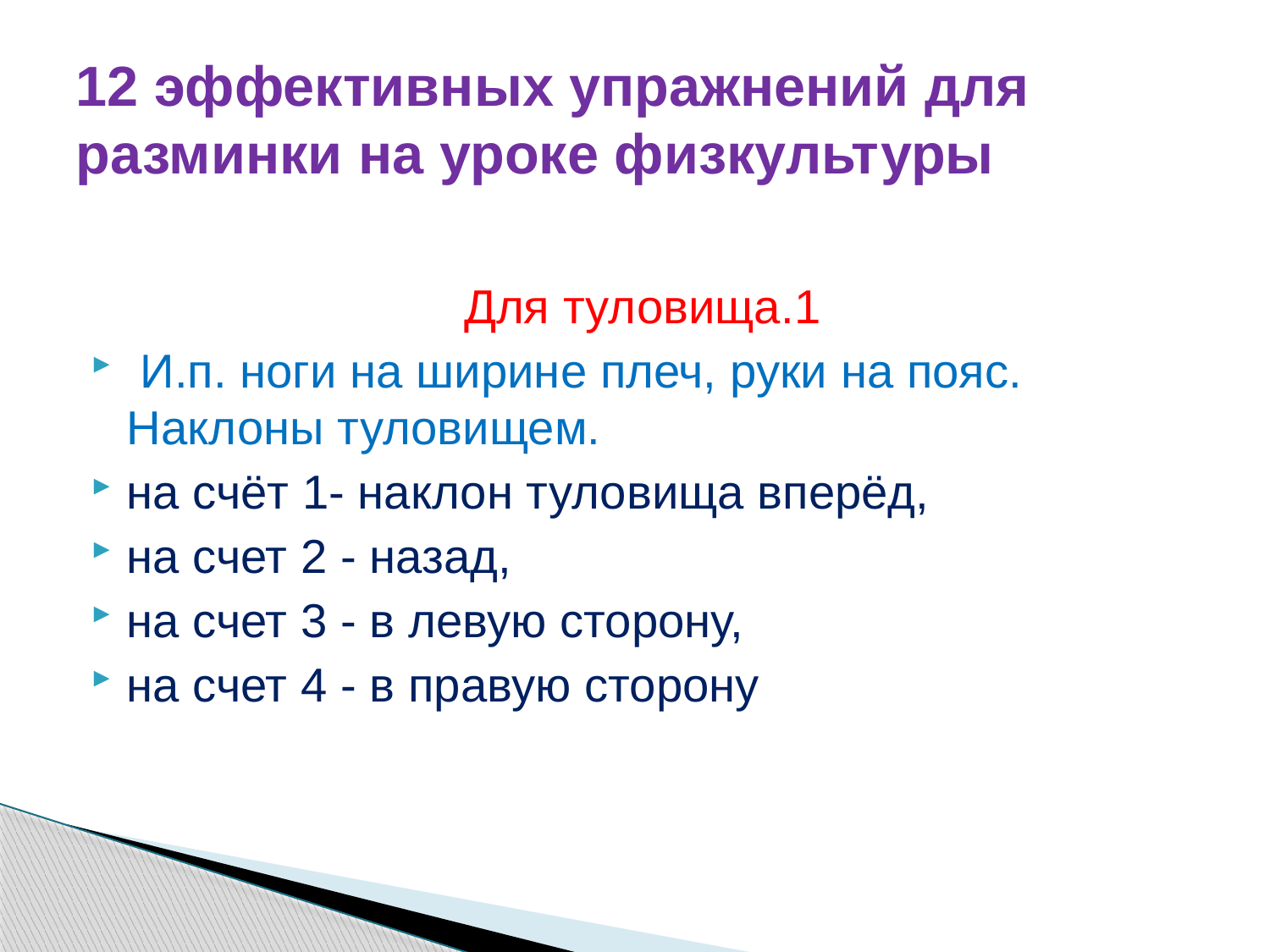

# 12 эффективных упражнений для разминки на уроке физкультуры

Для туловища.1
 И.п. ноги на ширине плеч, руки на пояс. Наклоны туловищем.
на счёт 1- наклон туловища вперёд,
на счет 2 - назад,
на счет 3 - в левую сторону,
на счет 4 - в правую сторону